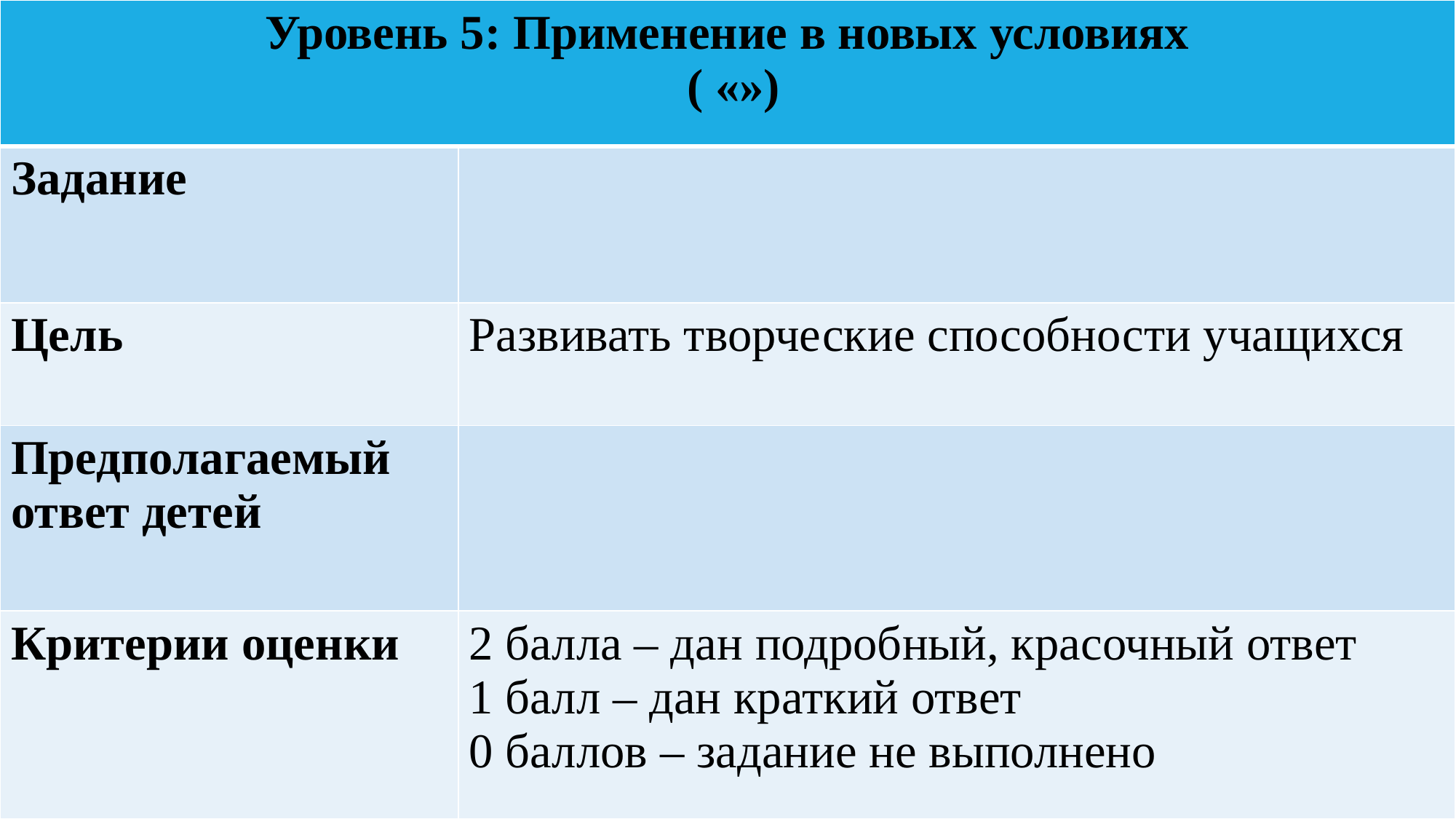

| Уровень 5: Применение в новых условиях ( «») |  |
| --- | --- |
| Задание |  |
| Цель | Развивать творческие способности учащихся |
| Предполагаемый ответ детей |  |
| Критерии оценки | 2 балла – дан подробный, красочный ответ 1 балл – дан краткий ответ 0 баллов – задание не выполнено |